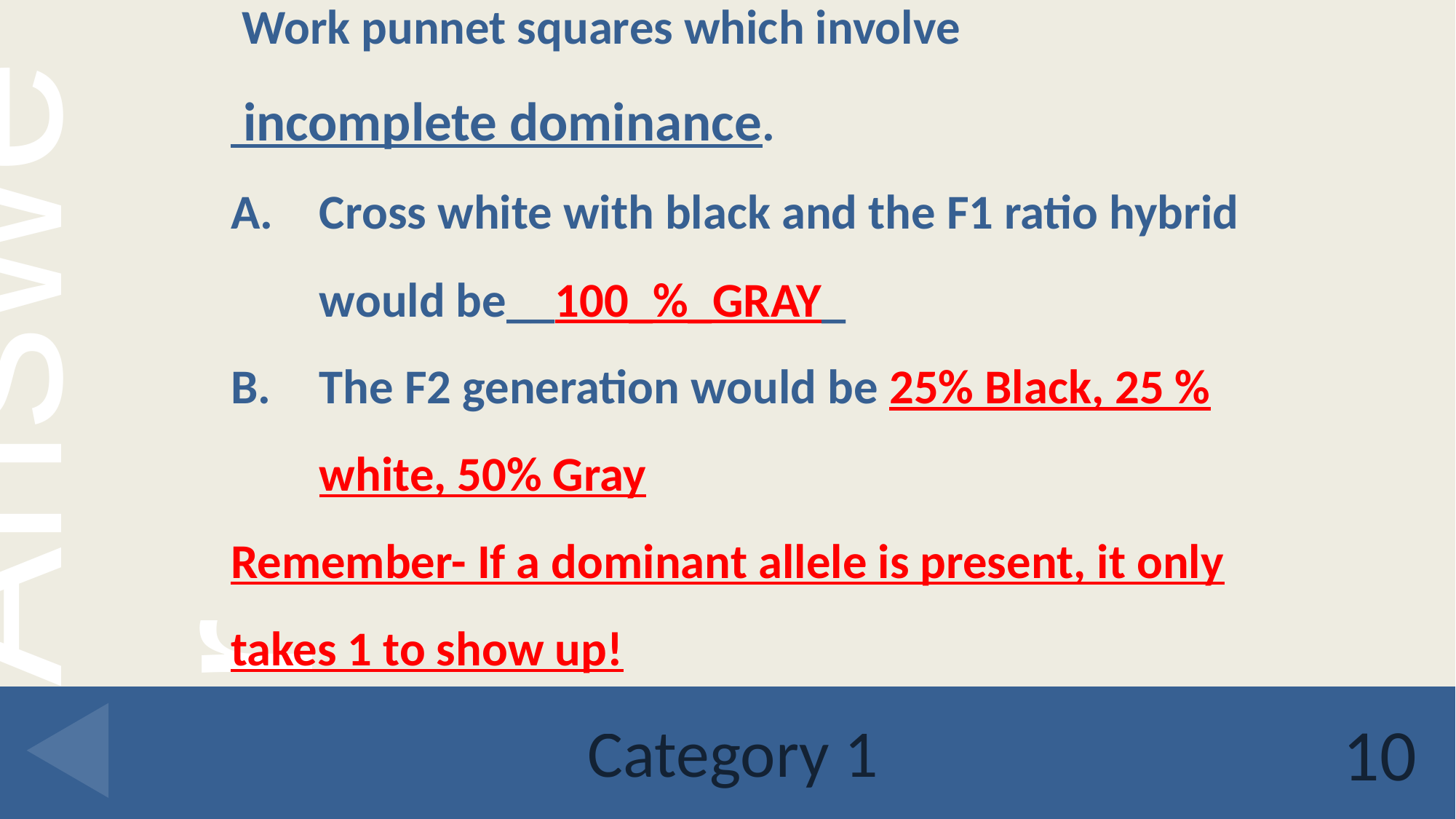

Work punnet squares which involve
 incomplete dominance.
Cross white with black and the F1 ratio hybrid would be__100_%_GRAY_
The F2 generation would be 25% Black, 25 % white, 50% Gray
Remember- If a dominant allele is present, it only takes 1 to show up!

# Category 1
10